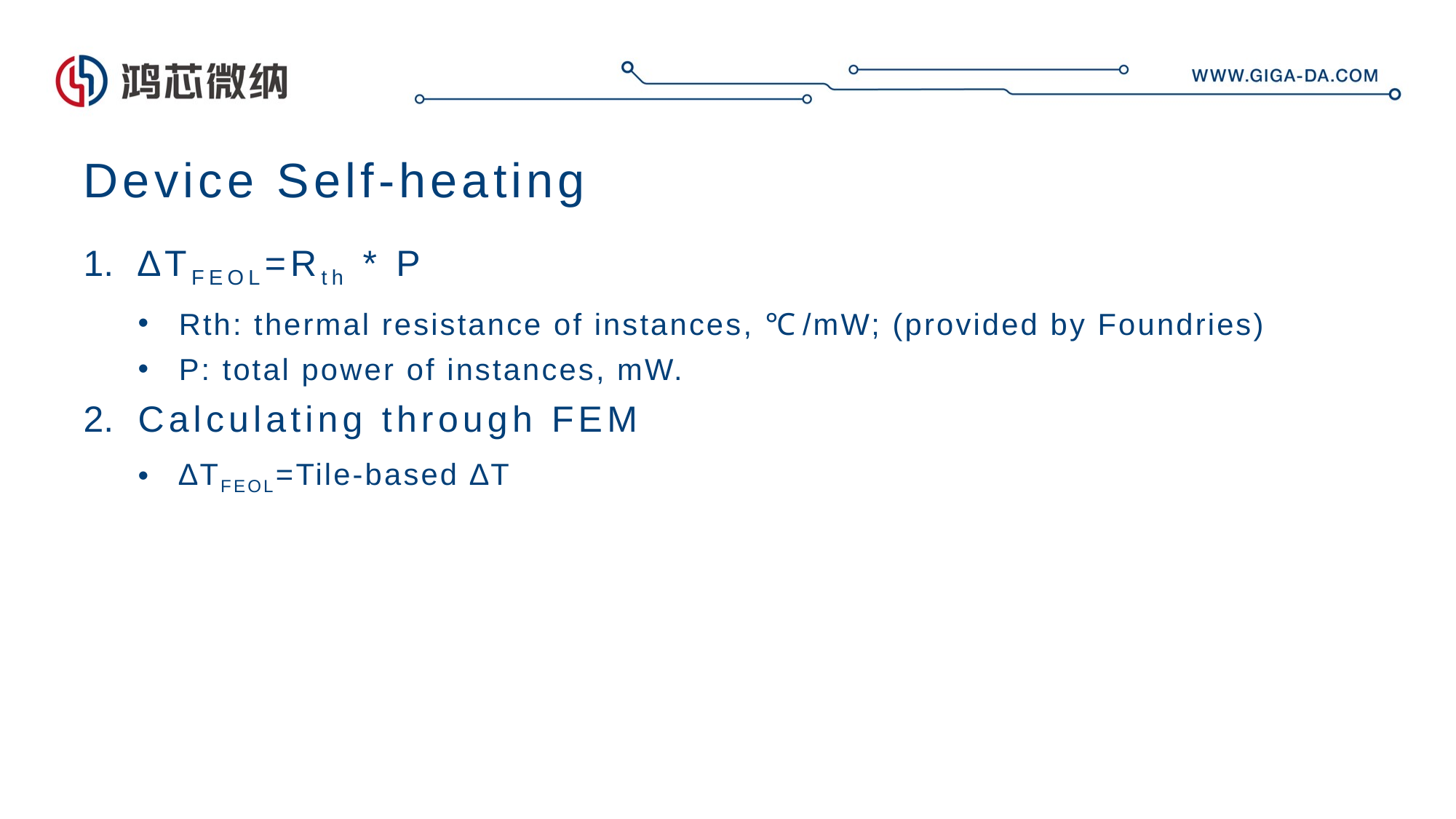

# Device Self-heating
∆TFEOL=Rth * P
Rth: thermal resistance of instances, ℃/mW; (provided by Foundries)
P: total power of instances, mW.
Calculating through FEM
∆TFEOL=Tile-based ∆T